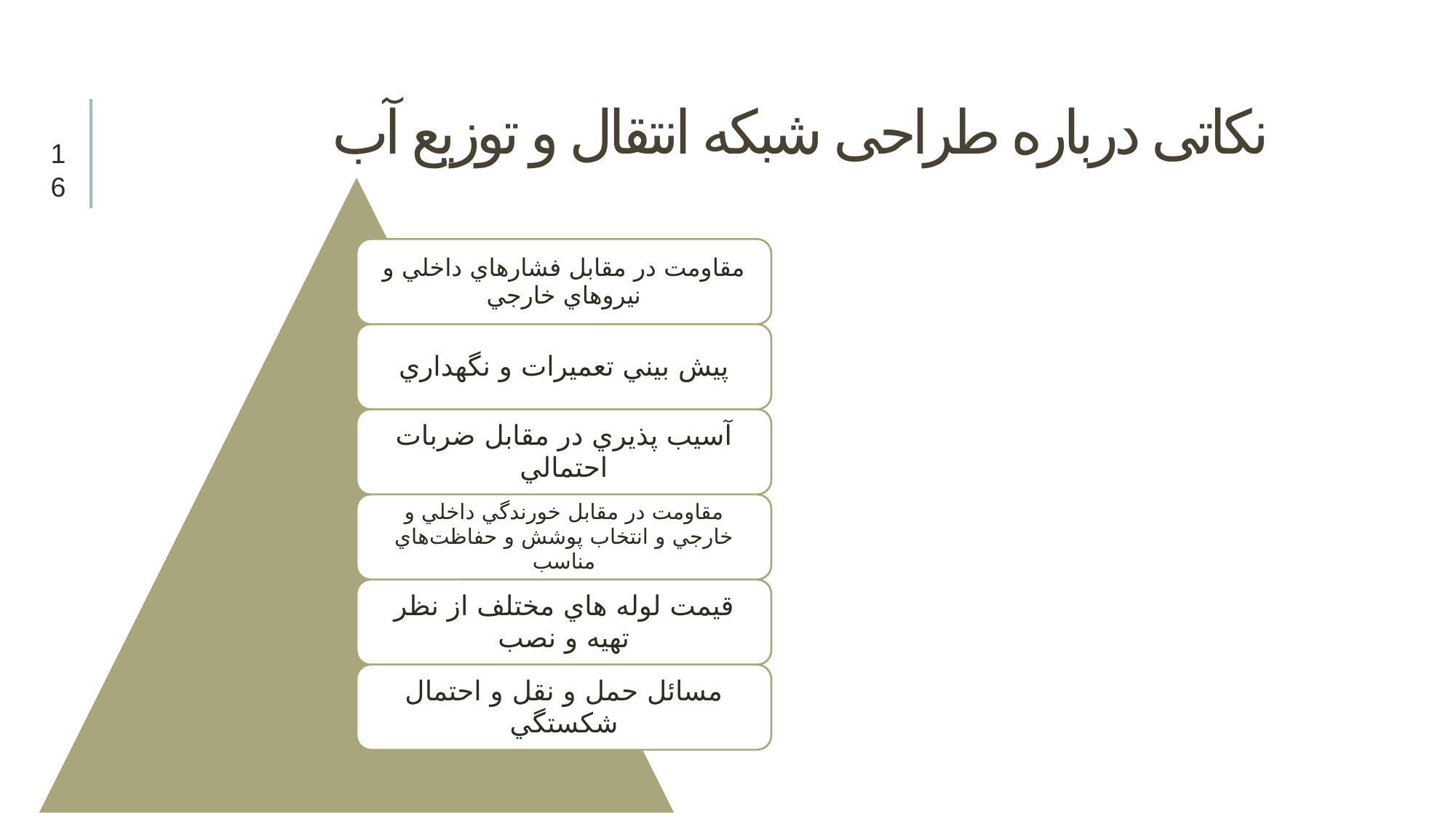

# نکاتی درباره طراحی شبکه انتقال و توزیع آب
16
مقاومت در مقابل فشارهاي داخلي و نيروهاي خارجي
آسيب پذيري در مقابل ضربات احتمالي
مقاومت در مقابل خورندگي داخلي و خارجي و انتخاب پوشش و حفاظت‌هاي مناسب
قيمت لوله هاي مختلف از نظر تهيه و نصب
پيش بيني تعميرات و نگهداري
مسائل حمل و نقل و احتمال شكستگي